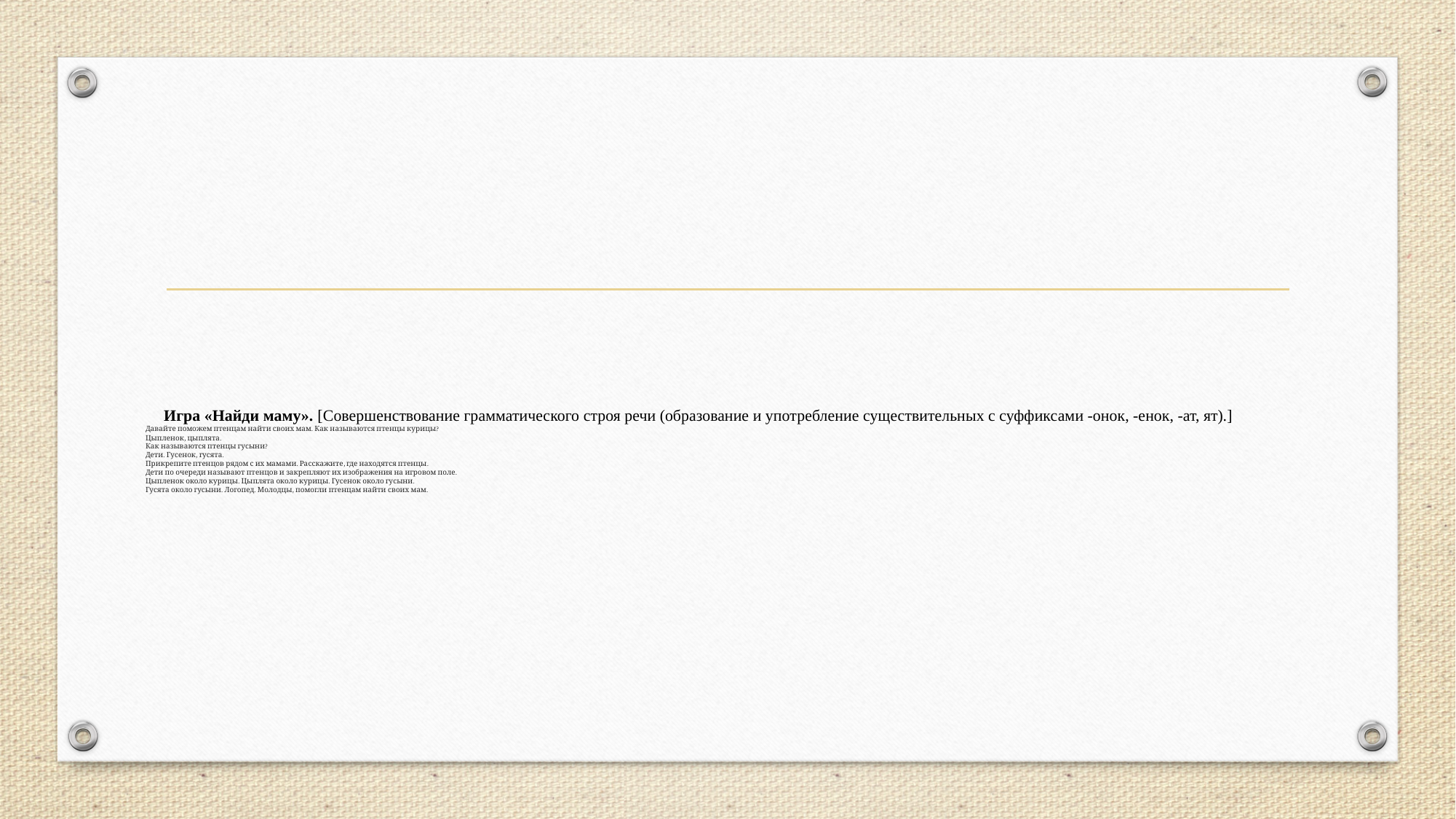

# Игра «Найди маму». [Совершенствование грамматического строя речи (образование и употребление существительных с суффиксами -онок, -енок, -ат, ят).] Давайте поможем птенцам найти своих мам. Как называются птенцы курицы? Цыпленок, цыплята. Как называются птенцы гусыни? Дети. Гусенок, гусята. Прикрепите птенцов рядом с их мамами. Расскажите, где находятся птенцы. Дети по очереди называют птенцов и закрепляют их изображения на игровом поле. Цыпленок около курицы. Цыплята около курицы. Гусенок около гусыни. Гусята около гусыни. Логопед. Молодцы, помогли птенцам найти своих мам.